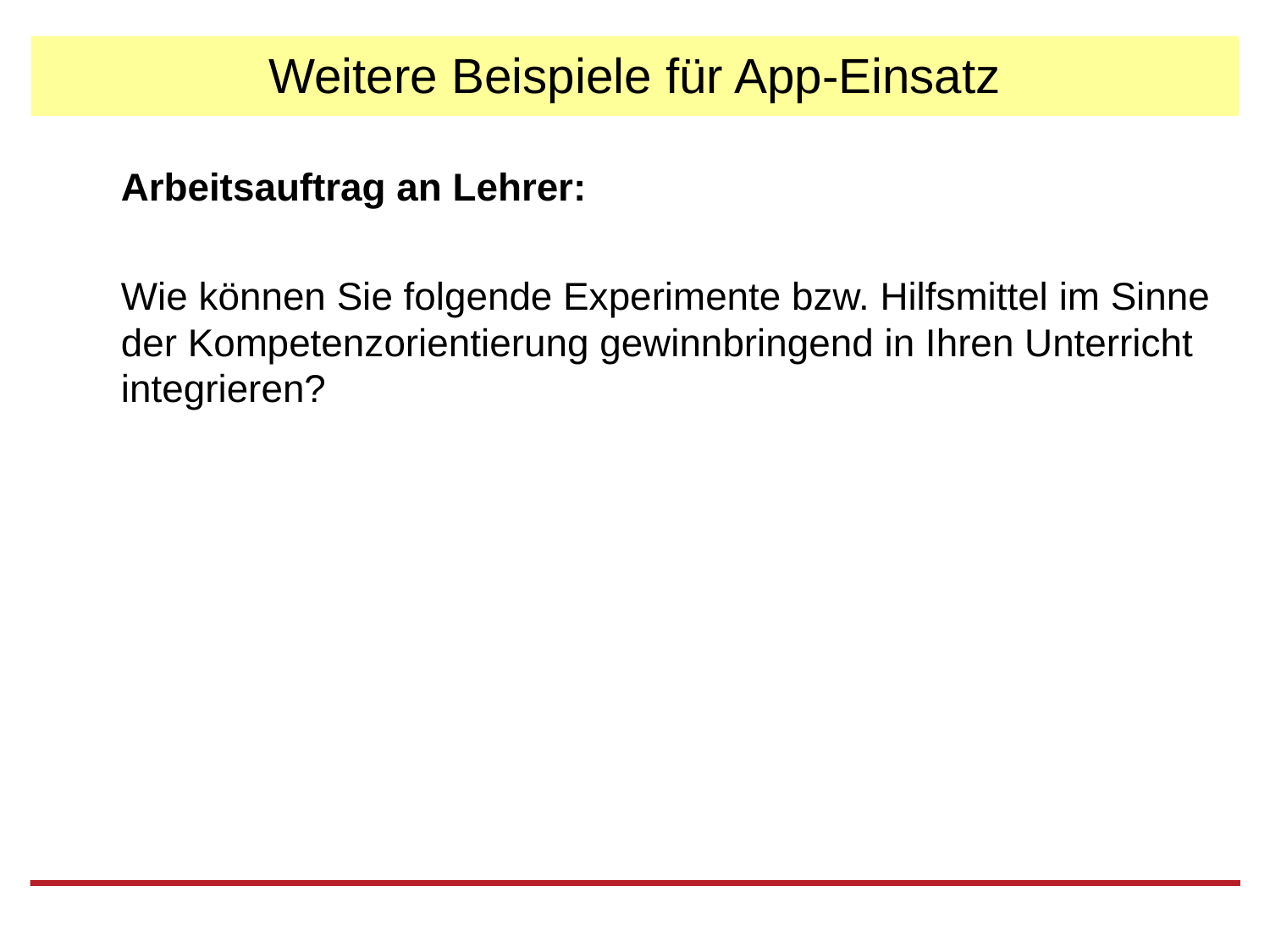

# Weitere Beispiele für App-Einsatz
Arbeitsauftrag an Lehrer:

Wie können Sie folgende Experimente bzw. Hilfsmittel im Sinne der Kompetenzorientierung gewinnbringend in Ihren Unterricht integrieren?